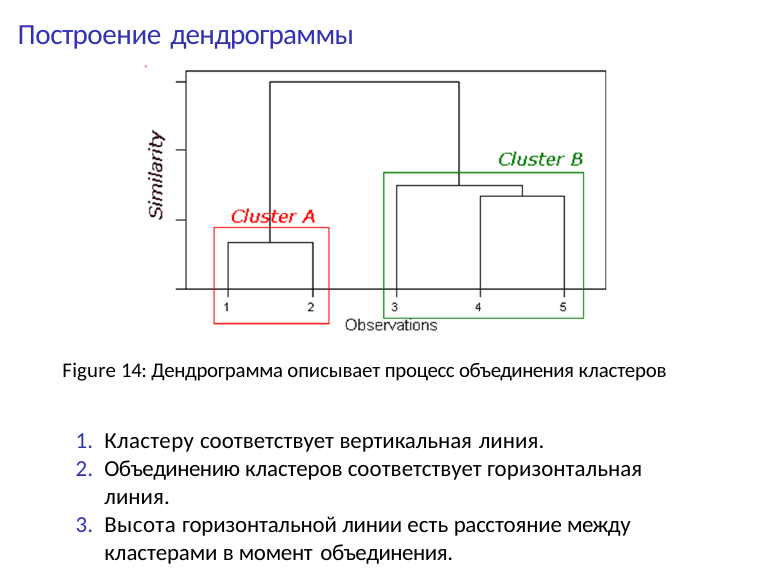

# Построение дендрограммы

Figure 14: Дендрограмма описывает процесс объединения кластеров
Кластеру соответствует вертикальная линия.
Объединению кластеров соответствует горизонтальная  линия.
Высота горизонтальной линии есть расстояние между  кластерами в момент объединения.